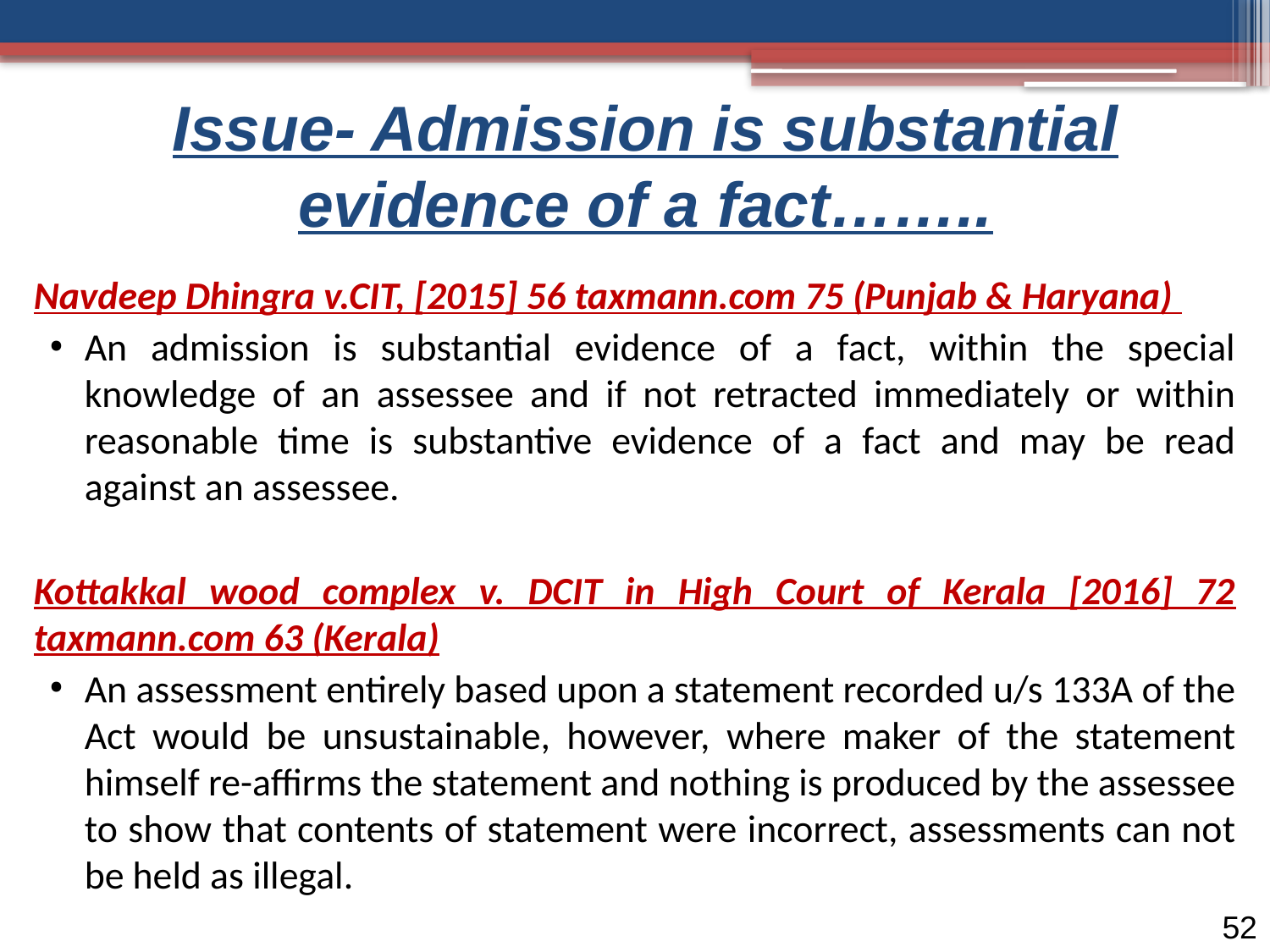

# Issue- Admission is substantial evidence of a fact……..
Navdeep Dhingra v.CIT, [2015] 56 taxmann.com 75 (Punjab & Haryana)
An admission is substantial evidence of a fact, within the special knowledge of an assessee and if not retracted immediately or within reasonable time is substantive evidence of a fact and may be read against an assessee.

Kottakkal wood complex v. DCIT in High Court of Kerala [2016] 72 taxmann.com 63 (Kerala)
An assessment entirely based upon a statement recorded u/s 133A of the Act would be unsustainable, however, where maker of the statement himself re-affirms the statement and nothing is produced by the assessee to show that contents of statement were incorrect, assessments can not be held as illegal.
52